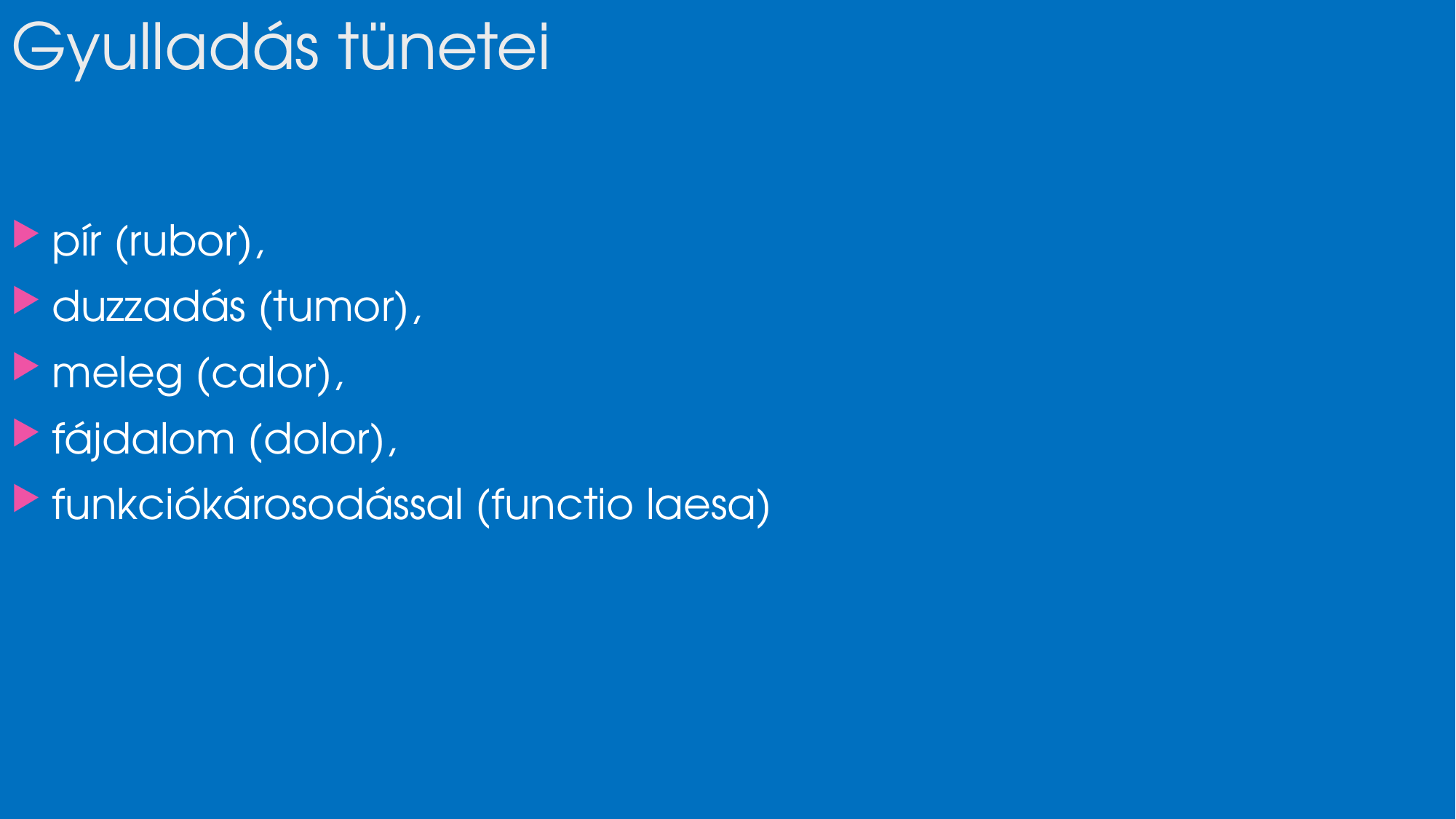

# Gyulladás tünetei
pír (rubor),
duzzadás (tumor),
meleg (calor),
fájdalom (dolor),
funkciókárosodással (functio laesa)